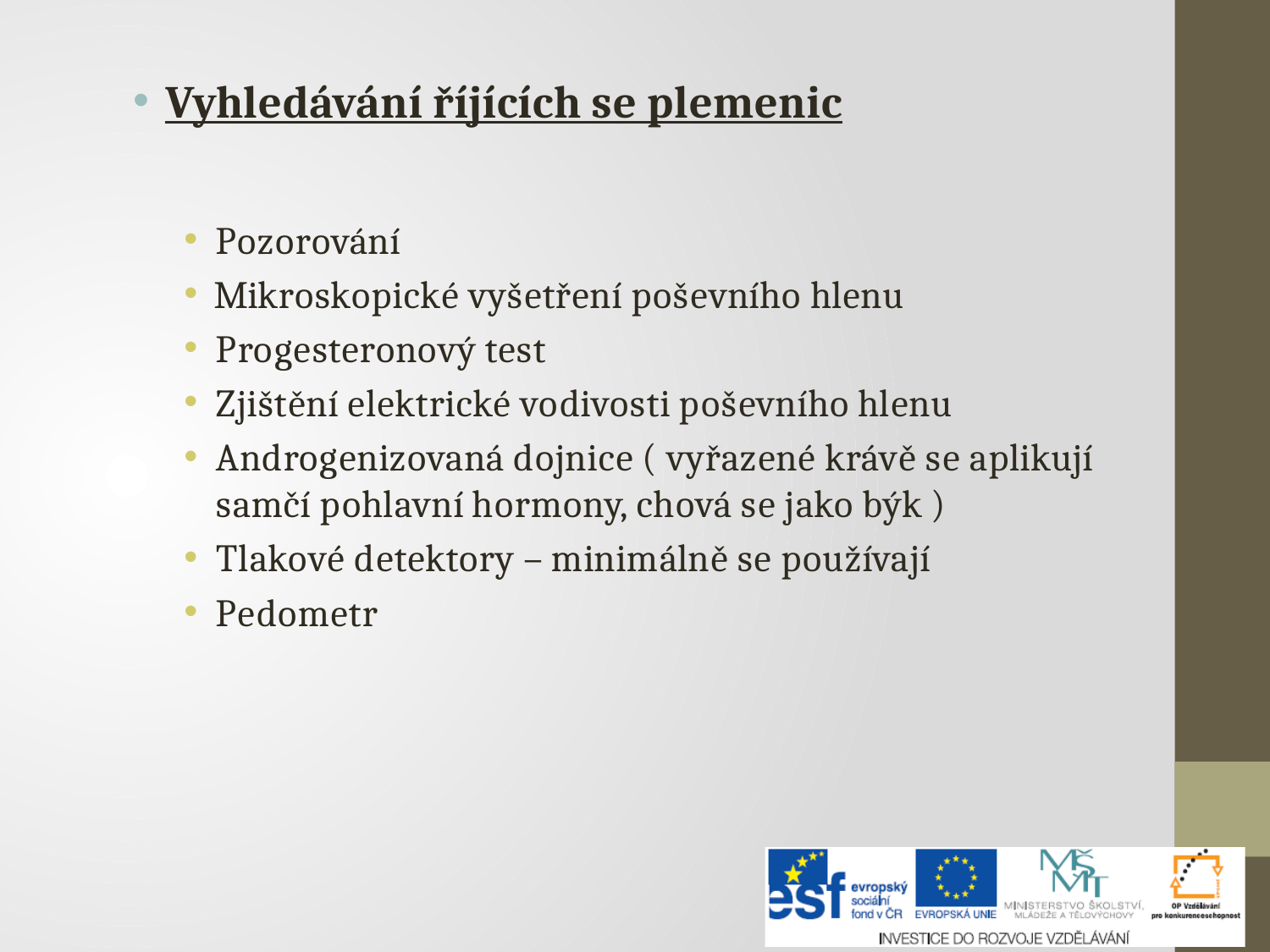

Vyhledávání říjících se plemenic

Pozorování
Mikroskopické vyšetření poševního hlenu
Progesteronový test
Zjištění elektrické vodivosti poševního hlenu
Androgenizovaná dojnice ( vyřazené krávě se aplikují samčí pohlavní hormony, chová se jako býk )
Tlakové detektory – minimálně se používají
Pedometr